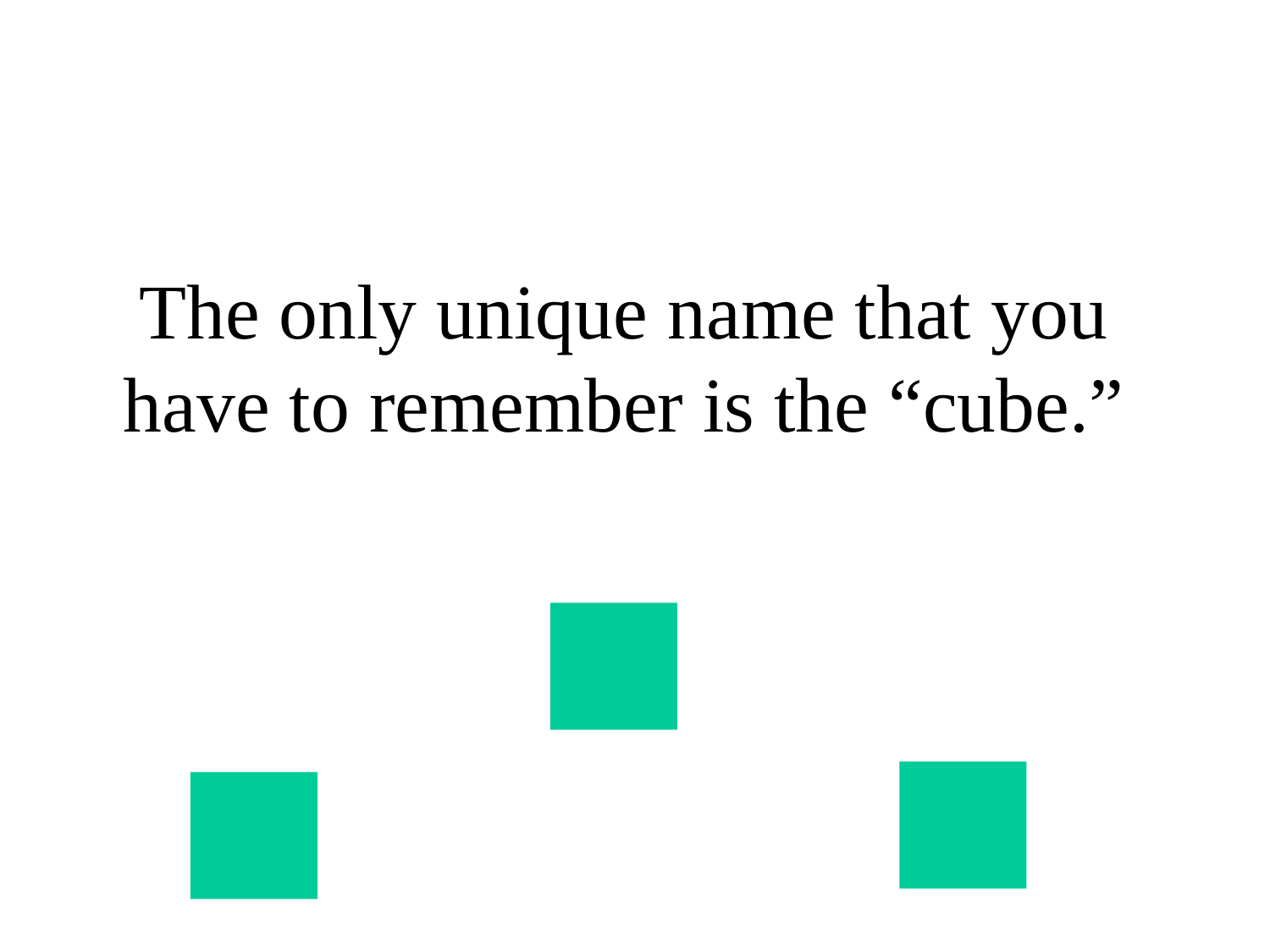

# The only unique name that you have to remember is the “cube.”